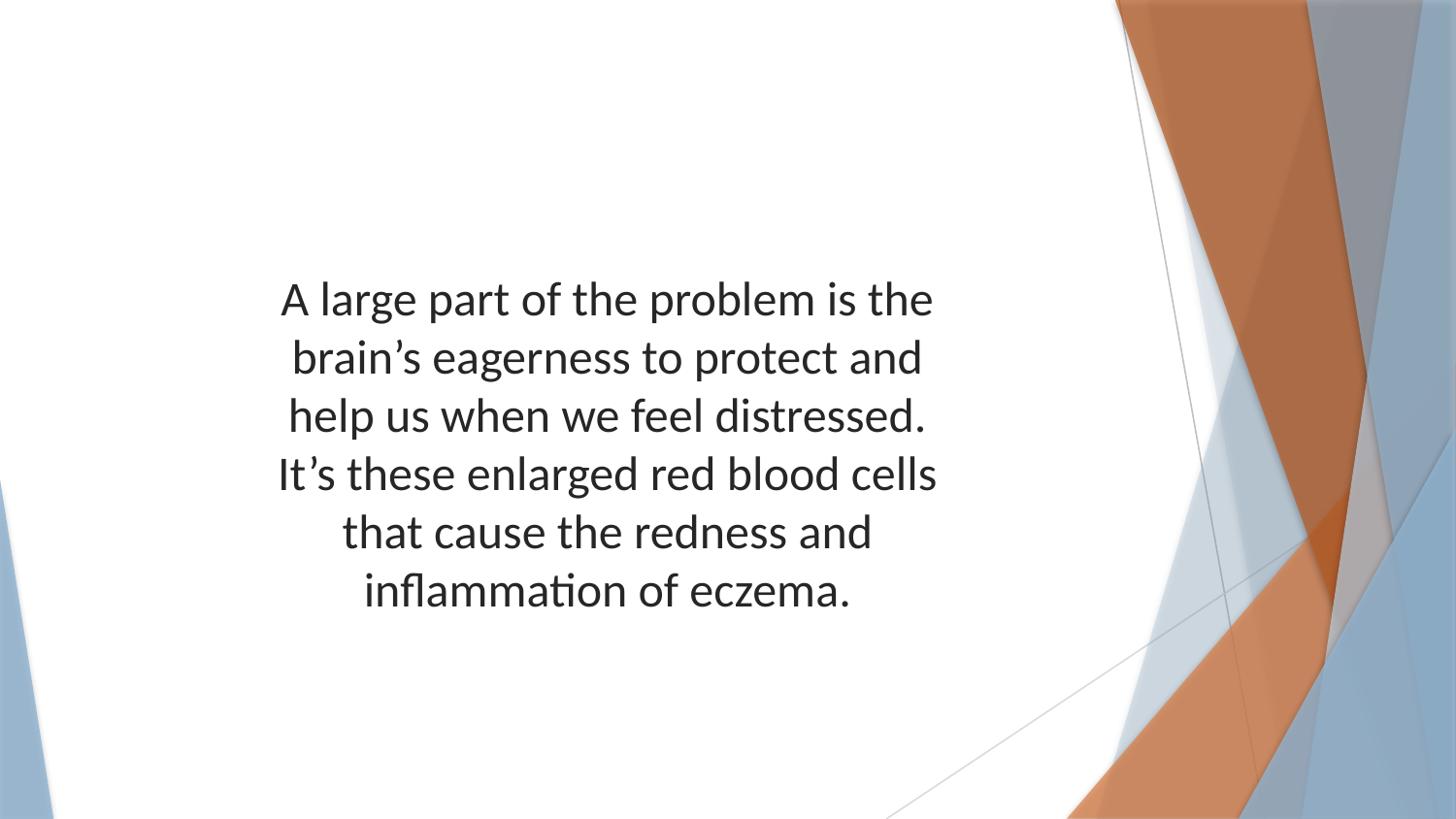

A large part of the problem is the brain’s eagerness to protect and help us when we feel distressed. It’s these enlarged red blood cells that cause the redness and inflammation of eczema.